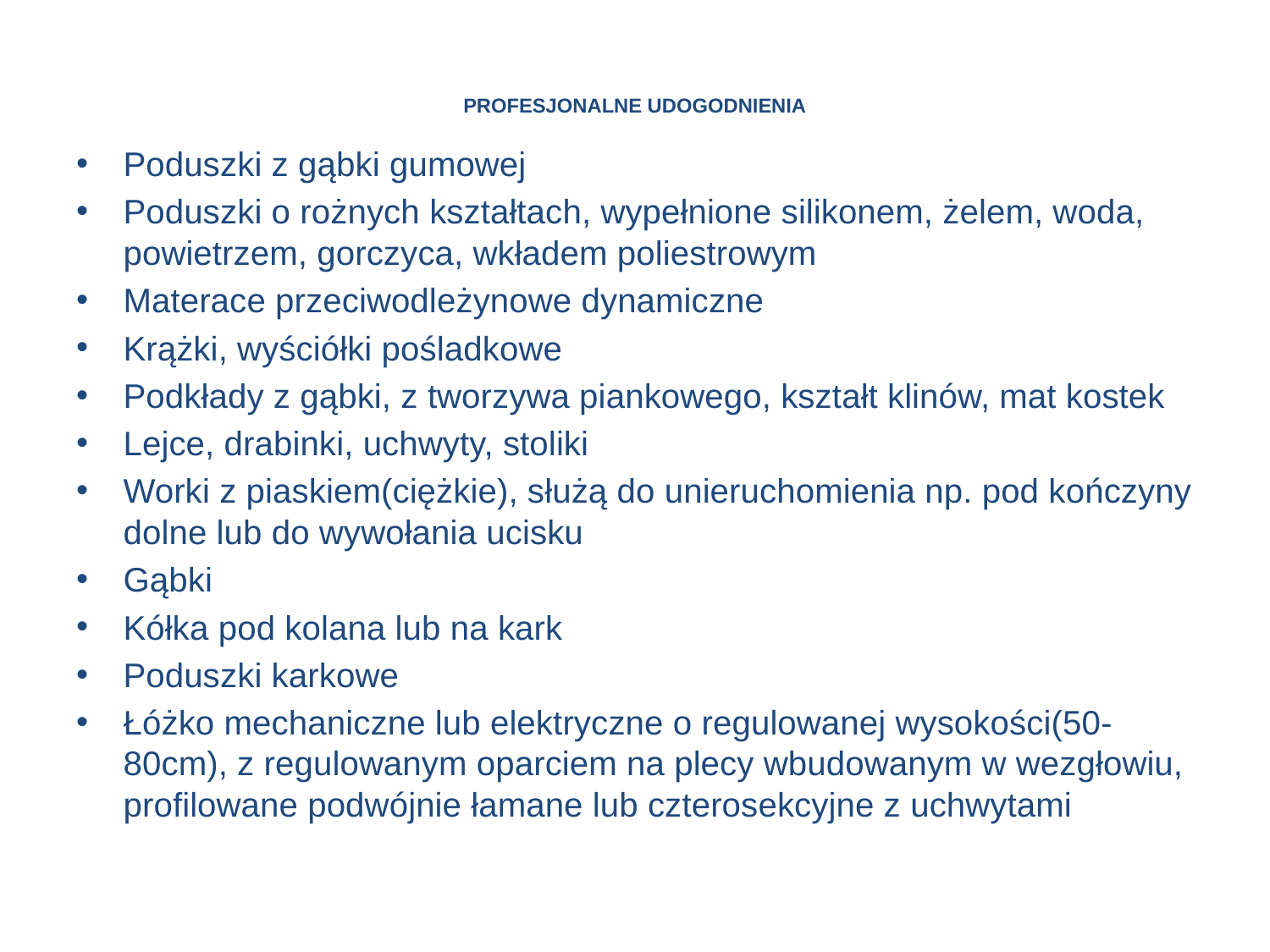

# PROFESJONALNE UDOGODNIENIA
Poduszki z gąbki gumowej
Poduszki o rożnych kształtach, wypełnione silikonem, żelem, woda, powietrzem, gorczyca, wkładem poliestrowym
Materace przeciwodleżynowe dynamiczne
Krążki, wyściółki pośladkowe
Podkłady z gąbki, z tworzywa piankowego, kształt klinów, mat kostek
Lejce, drabinki, uchwyty, stoliki
Worki z piaskiem(ciężkie), służą do unieruchomienia np. pod kończyny dolne lub do wywołania ucisku
Gąbki
Kółka pod kolana lub na kark
Poduszki karkowe
Łóżko mechaniczne lub elektryczne o regulowanej wysokości(50-80cm), z regulowanym oparciem na plecy wbudowanym w wezgłowiu, profilowane podwójnie łamane lub czterosekcyjne z uchwytami